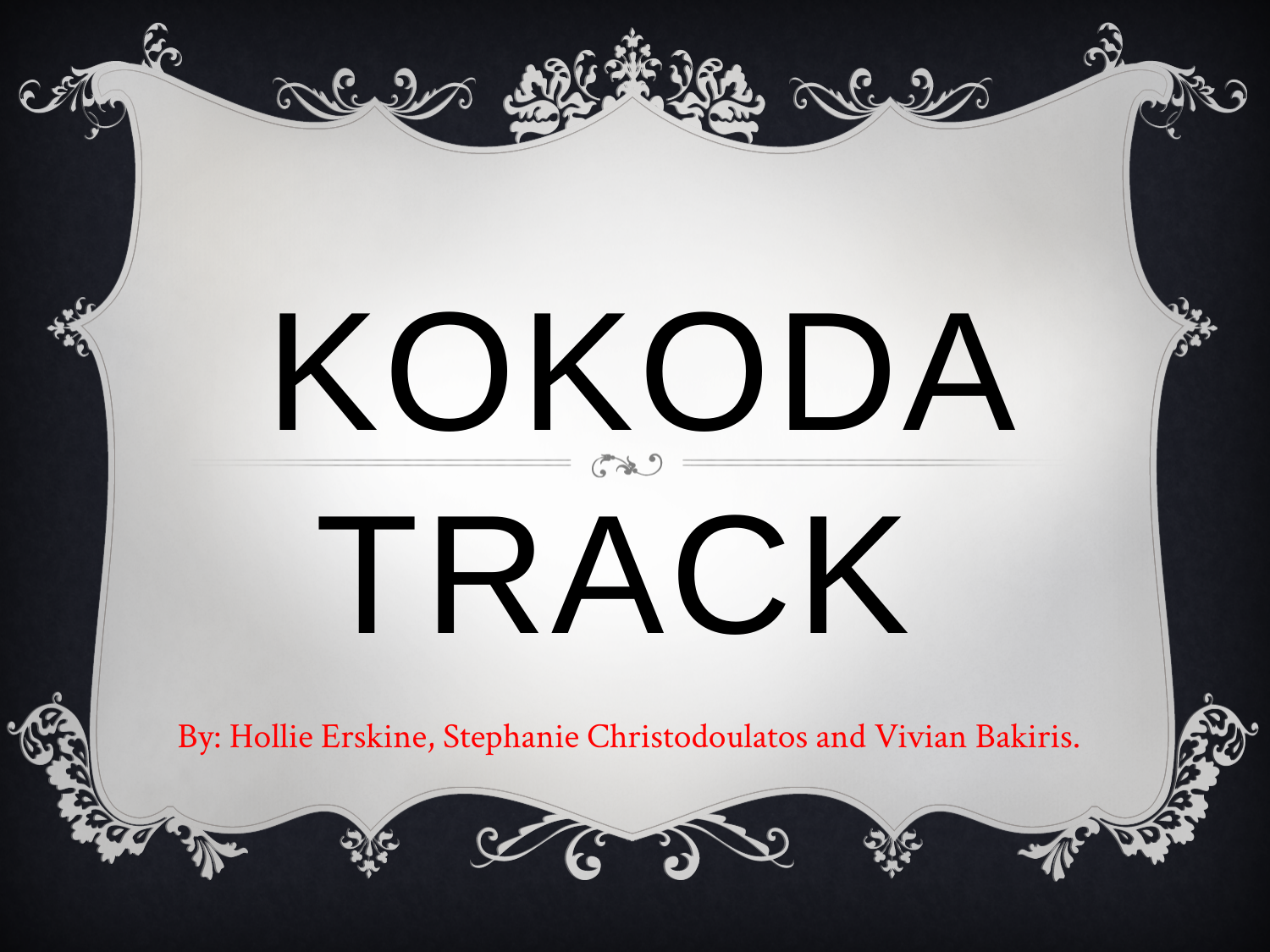

# Kokoda Track
By: Hollie Erskine, Stephanie Christodoulatos and Vivian Bakiris.